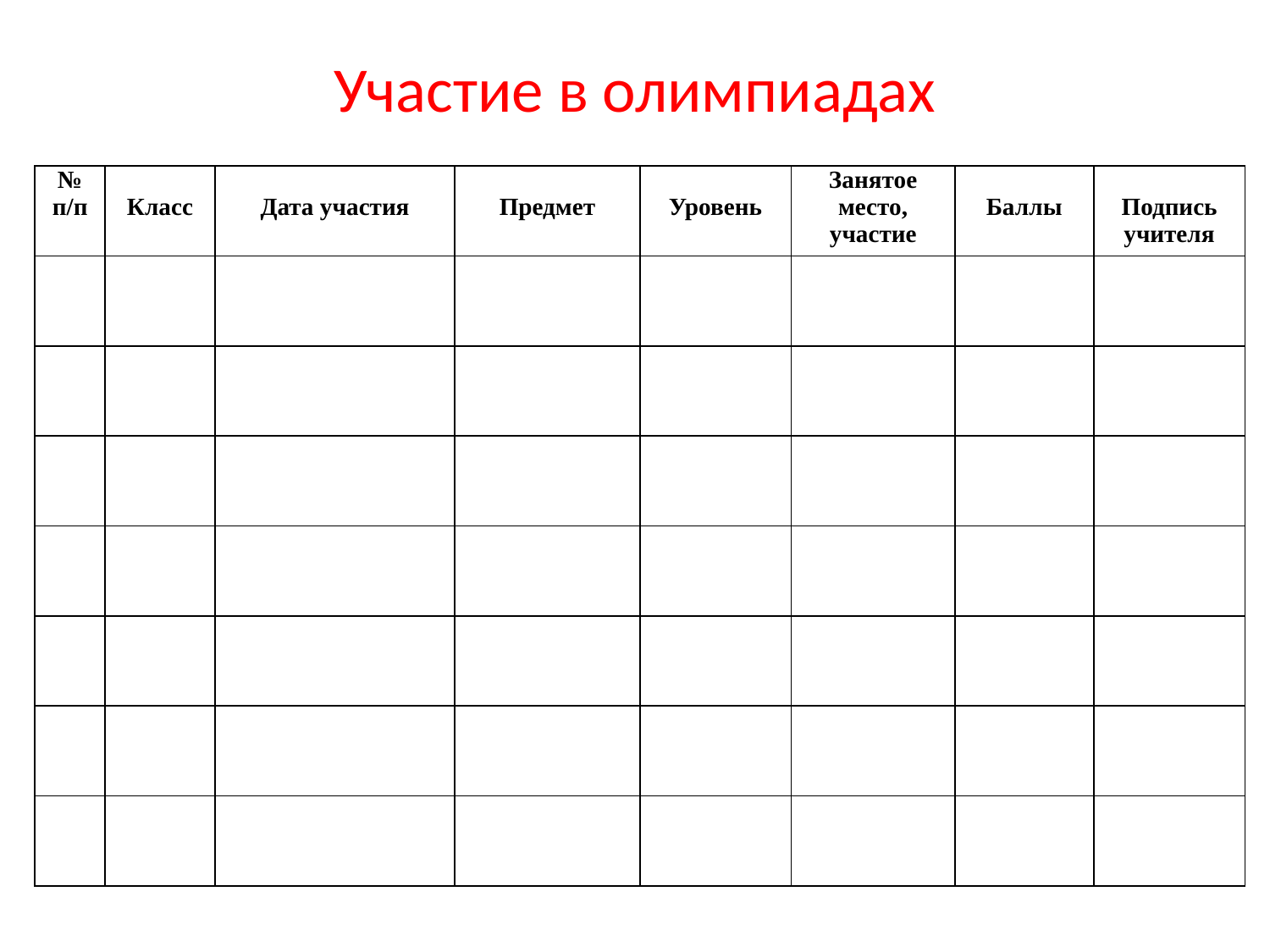

# Участие в олимпиадах
| № п/п | Класс | Дата участия | Предмет | Уровень | Занятое место, участие | Баллы | Подпись учителя |
| --- | --- | --- | --- | --- | --- | --- | --- |
|  |  |  |  |  |  |  |  |
|  |  |  |  |  |  |  |  |
|  |  |  |  |  |  |  |  |
|  |  |  |  |  |  |  |  |
|  |  |  |  |  |  |  |  |
|  |  |  |  |  |  |  |  |
|  |  |  |  |  |  |  |  |